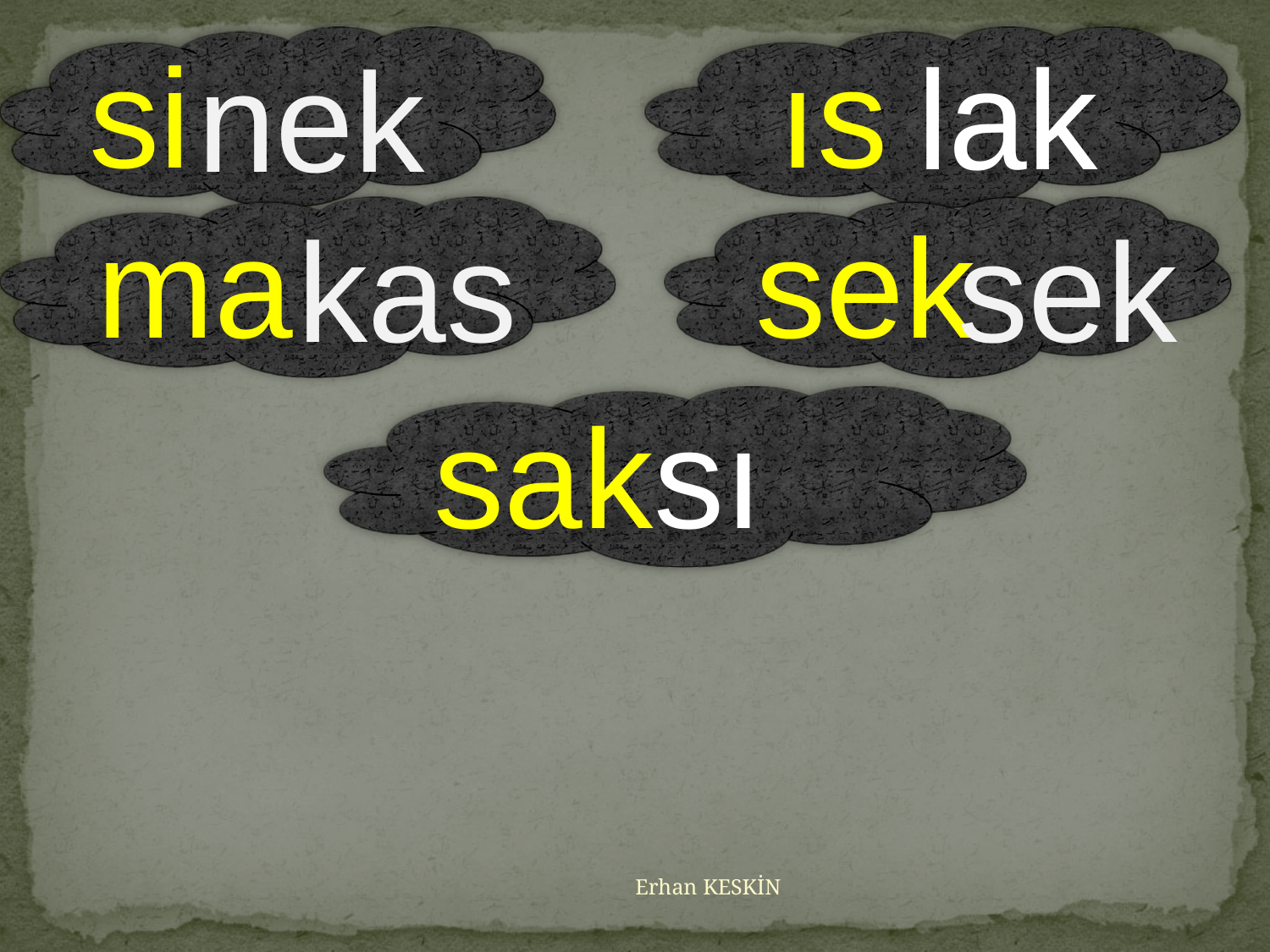

si
 ıs
nek
lak
ma
sek
kas
sek
saksı

Erhan KESKİN